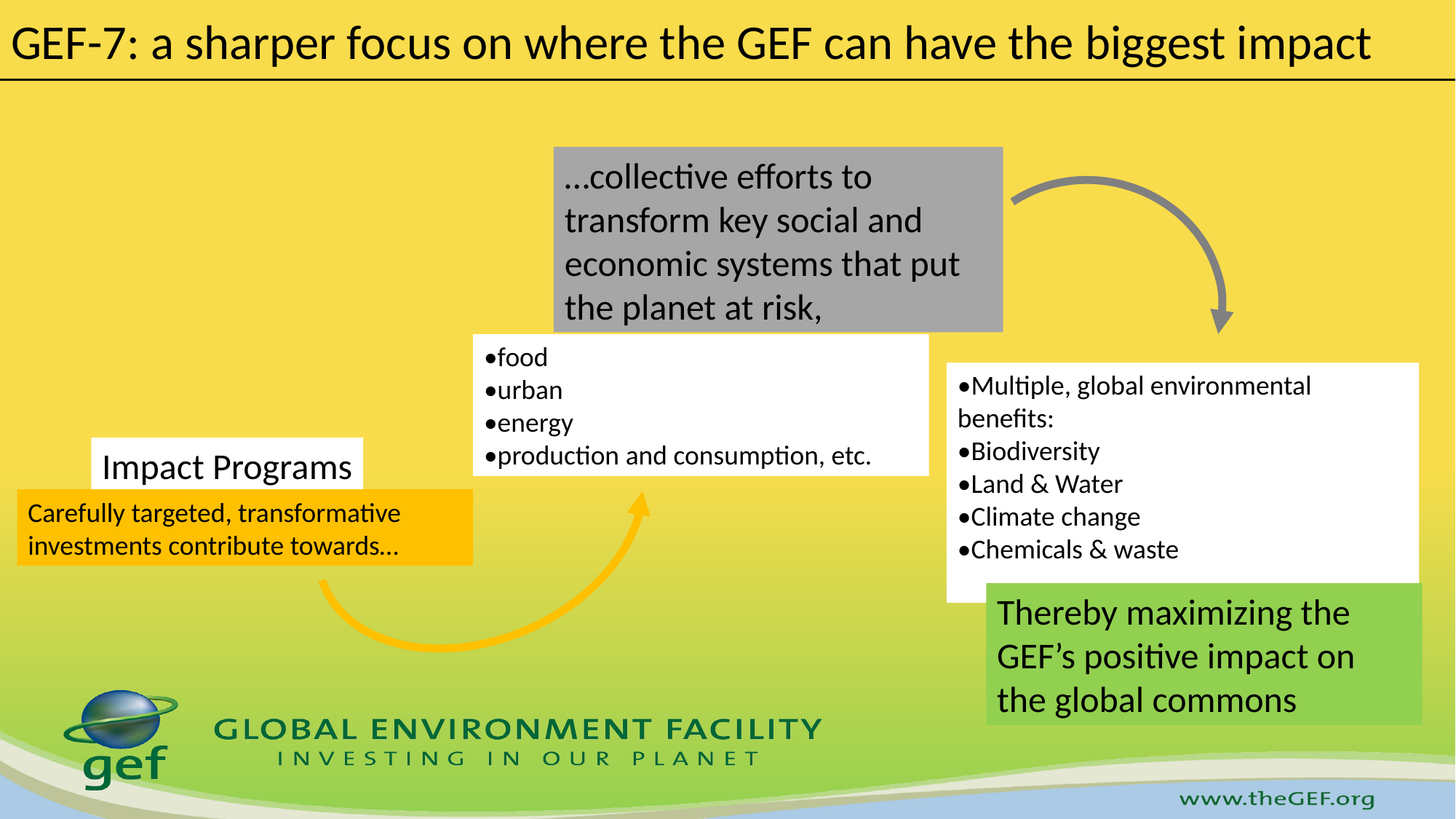

# GEF-7: a sharper focus on where the GEF can have the biggest impact
…collective efforts to transform key social and economic systems that put the planet at risk,

•food
•urban
•energy
•production and consumption, etc.
•Multiple, global environmental benefits:
•Biodiversity
•Land & Water
•Climate change
•Chemicals & waste

Impact Programs
Carefully targeted, transformative investments contribute towards…
Thereby maximizing the GEF’s positive impact on the global commons